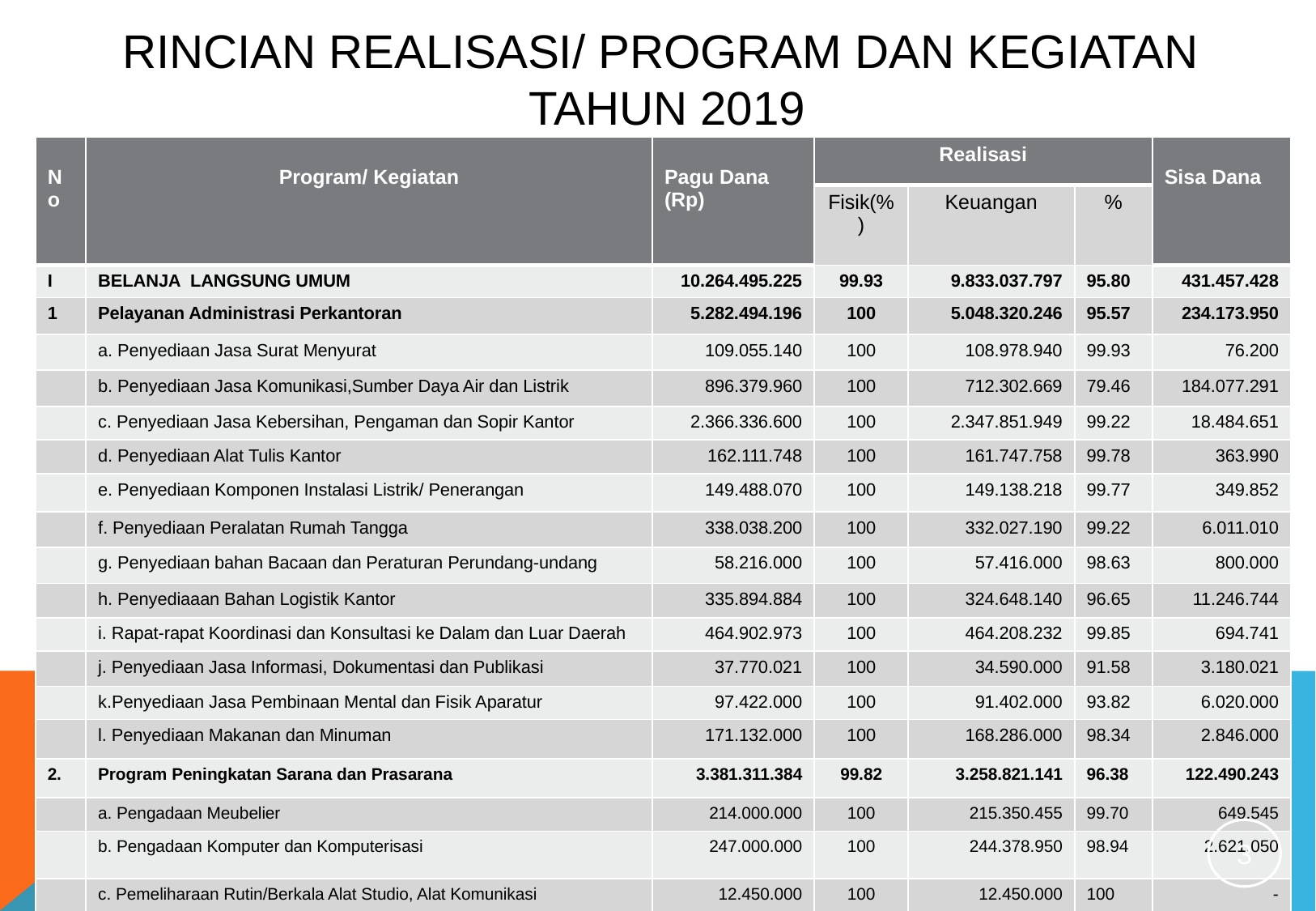

# RINCIAN Realisasi/ program dan kegiatan tahun 2019
| No | Program/ Kegiatan | Pagu Dana (Rp) | Realisasi |  |  | Sisa Dana |
| --- | --- | --- | --- | --- | --- | --- |
|  |  |  | Fisik(%) | Keuangan | % |  |
| I | BELANJA LANGSUNG UMUM | 10.264.495.225 | 99.93 | 9.833.037.797 | 95.80 | 431.457.428 |
| 1 | Pelayanan Administrasi Perkantoran | 5.282.494.196 | 100 | 5.048.320.246 | 95.57 | 234.173.950 |
|  | a. Penyediaan Jasa Surat Menyurat | 109.055.140 | 100 | 108.978.940 | 99.93 | 76.200 |
|  | b. Penyediaan Jasa Komunikasi,Sumber Daya Air dan Listrik | 896.379.960 | 100 | 712.302.669 | 79.46 | 184.077.291 |
|  | c. Penyediaan Jasa Kebersihan, Pengaman dan Sopir Kantor | 2.366.336.600 | 100 | 2.347.851.949 | 99.22 | 18.484.651 |
|  | d. Penyediaan Alat Tulis Kantor | 162.111.748 | 100 | 161.747.758 | 99.78 | 363.990 |
|  | e. Penyediaan Komponen Instalasi Listrik/ Penerangan | 149.488.070 | 100 | 149.138.218 | 99.77 | 349.852 |
|  | f. Penyediaan Peralatan Rumah Tangga | 338.038.200 | 100 | 332.027.190 | 99.22 | 6.011.010 |
|  | g. Penyediaan bahan Bacaan dan Peraturan Perundang-undang | 58.216.000 | 100 | 57.416.000 | 98.63 | 800.000 |
|  | h. Penyediaaan Bahan Logistik Kantor | 335.894.884 | 100 | 324.648.140 | 96.65 | 11.246.744 |
|  | i. Rapat-rapat Koordinasi dan Konsultasi ke Dalam dan Luar Daerah | 464.902.973 | 100 | 464.208.232 | 99.85 | 694.741 |
|  | j. Penyediaan Jasa Informasi, Dokumentasi dan Publikasi | 37.770.021 | 100 | 34.590.000 | 91.58 | 3.180.021 |
|  | k.Penyediaan Jasa Pembinaan Mental dan Fisik Aparatur | 97.422.000 | 100 | 91.402.000 | 93.82 | 6.020.000 |
|  | l. Penyediaan Makanan dan Minuman | 171.132.000 | 100 | 168.286.000 | 98.34 | 2.846.000 |
| 2. | Program Peningkatan Sarana dan Prasarana | 3.381.311.384 | 99.82 | 3.258.821.141 | 96.38 | 122.490.243 |
|  | a. Pengadaan Meubelier | 214.000.000 | 100 | 215.350.455 | 99.70 | 649.545 |
|  | b. Pengadaan Komputer dan Komputerisasi | 247.000.000 | 100 | 244.378.950 | 98.94 | 2.621.050 |
|  | c. Pemeliharaan Rutin/Berkala Alat Studio, Alat Komunikasi | 12.450.000 | 100 | 12.450.000 | 100 | - |
3